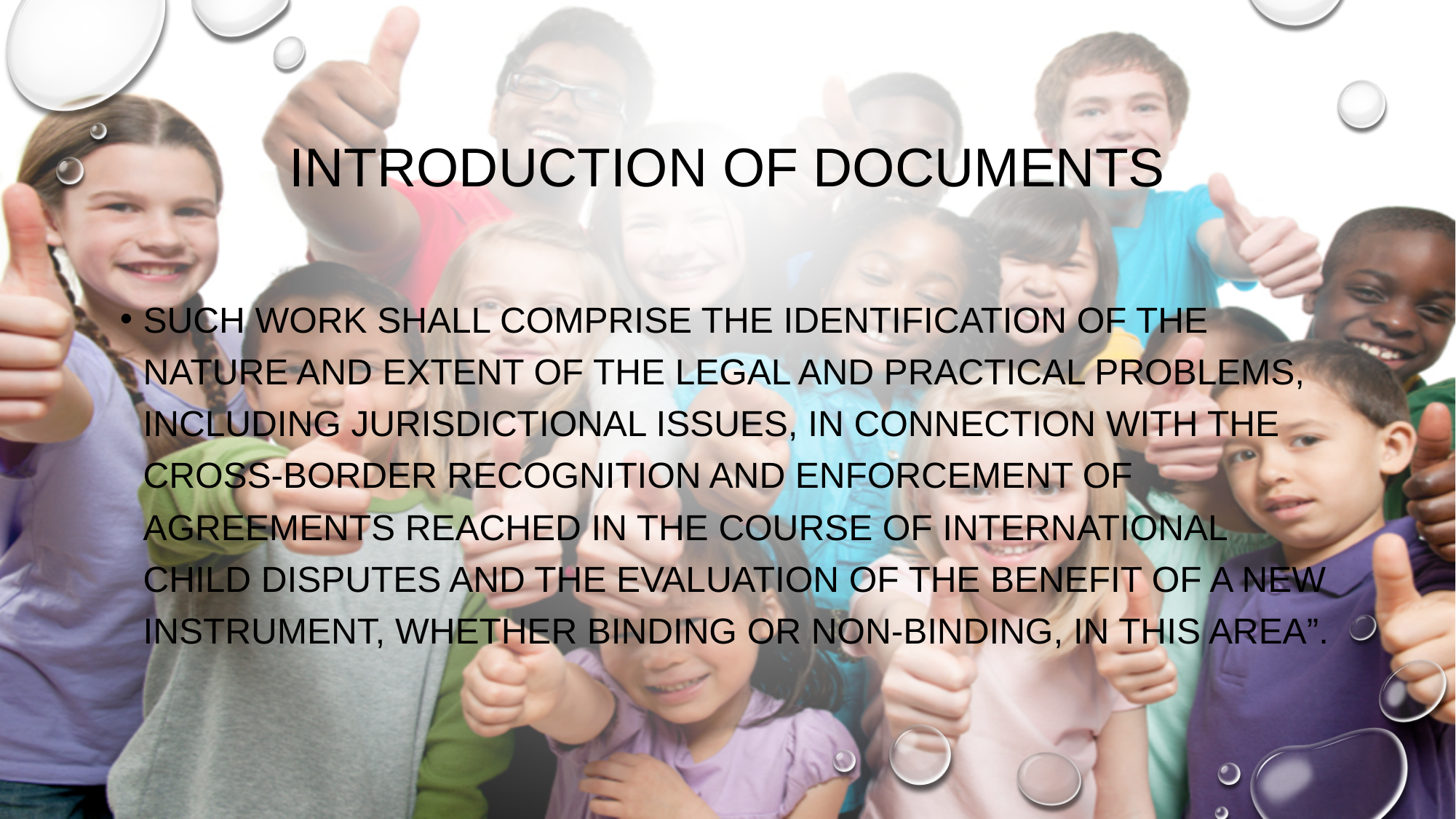

# INTRODUCTION OF DOCUMENTS
Such work shall comprise the identification of the nature and extent of the legal and practical problems, including jurisdictional issues, in connection with the cross-border recognition and enforcement of agreements reached in the course of international child disputes and the evaluation of the benefit of a new instrument, whether binding or non-binding, in this area”.